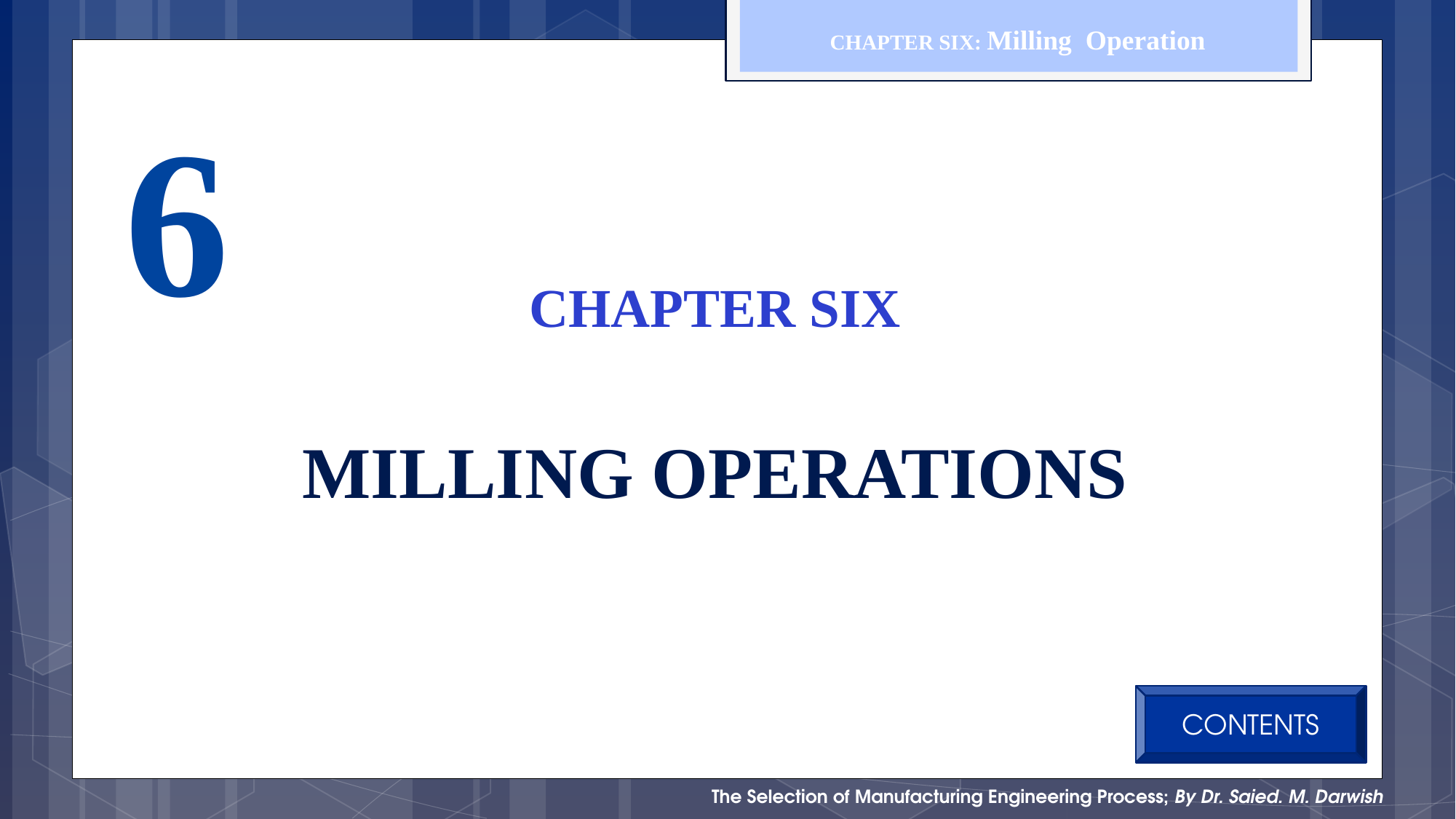

CHAPTER SIX: Milling  Operation
6
CHAPTER SIX
MILLING OPERATIONS
CONTENTS